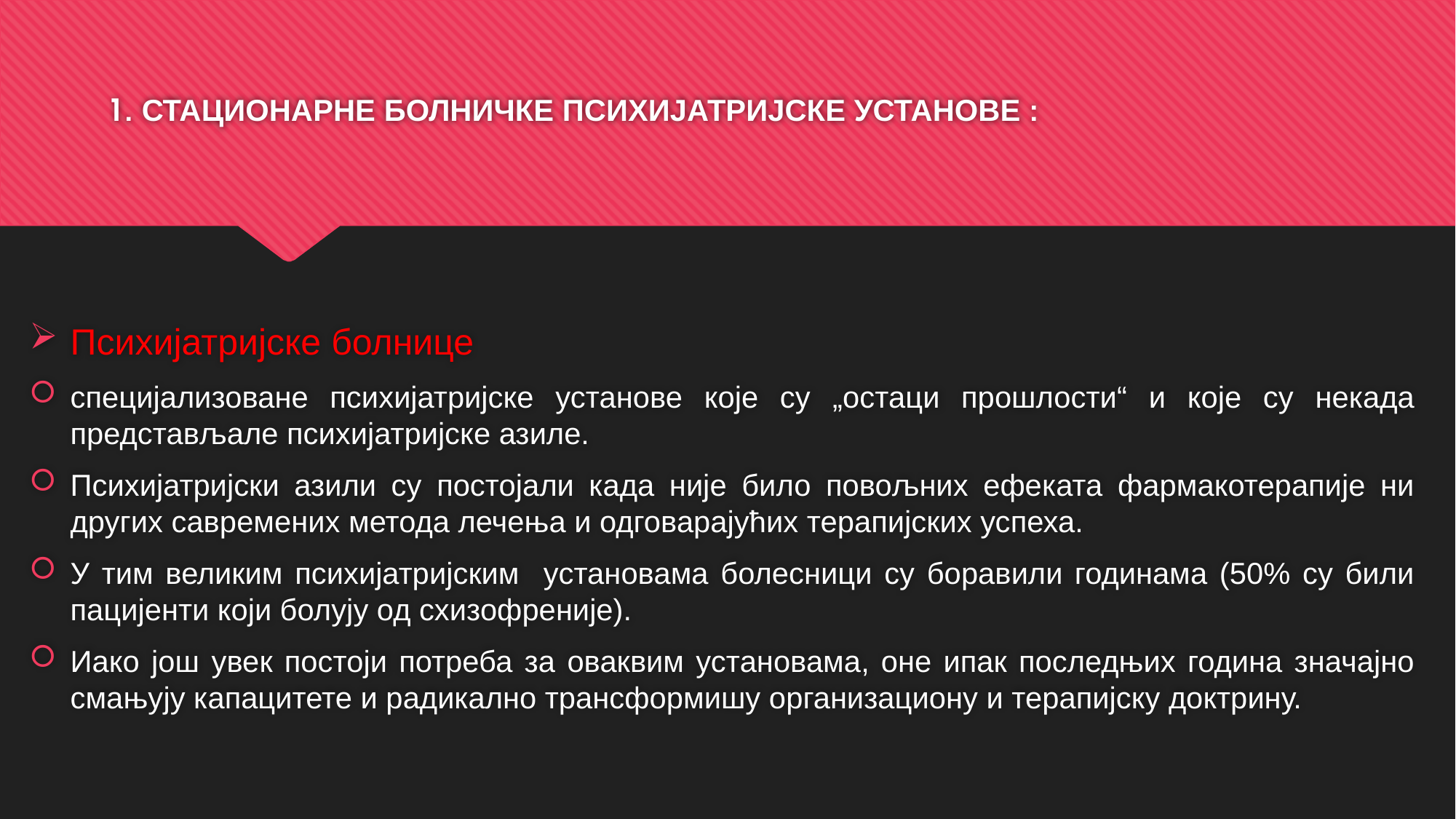

# 1. СТАЦИОНАРНЕ БОЛНИЧКЕ ПСИХИЈАТРИЈСКЕ УСТАНОВЕ :
Психијатријске болнице
специјализоване психијатријске установе које су „остаци прошлости“ и које су некада представљале психијатријске азиле.
Психијатријски азили су постојали када није било повољних ефеката фармакотерапије ни других савремених метода лечења и одговарајућих терапијских успеха.
У тим великим психијатријским  установама болесници су боравили годинама (50% су били пацијенти који болују од схизофреније).
Иако још увек постоји потреба за оваквим установама, оне ипак последњих година значајно смањују капацитете и радикално трансформишу организациону и терапијску доктрину.